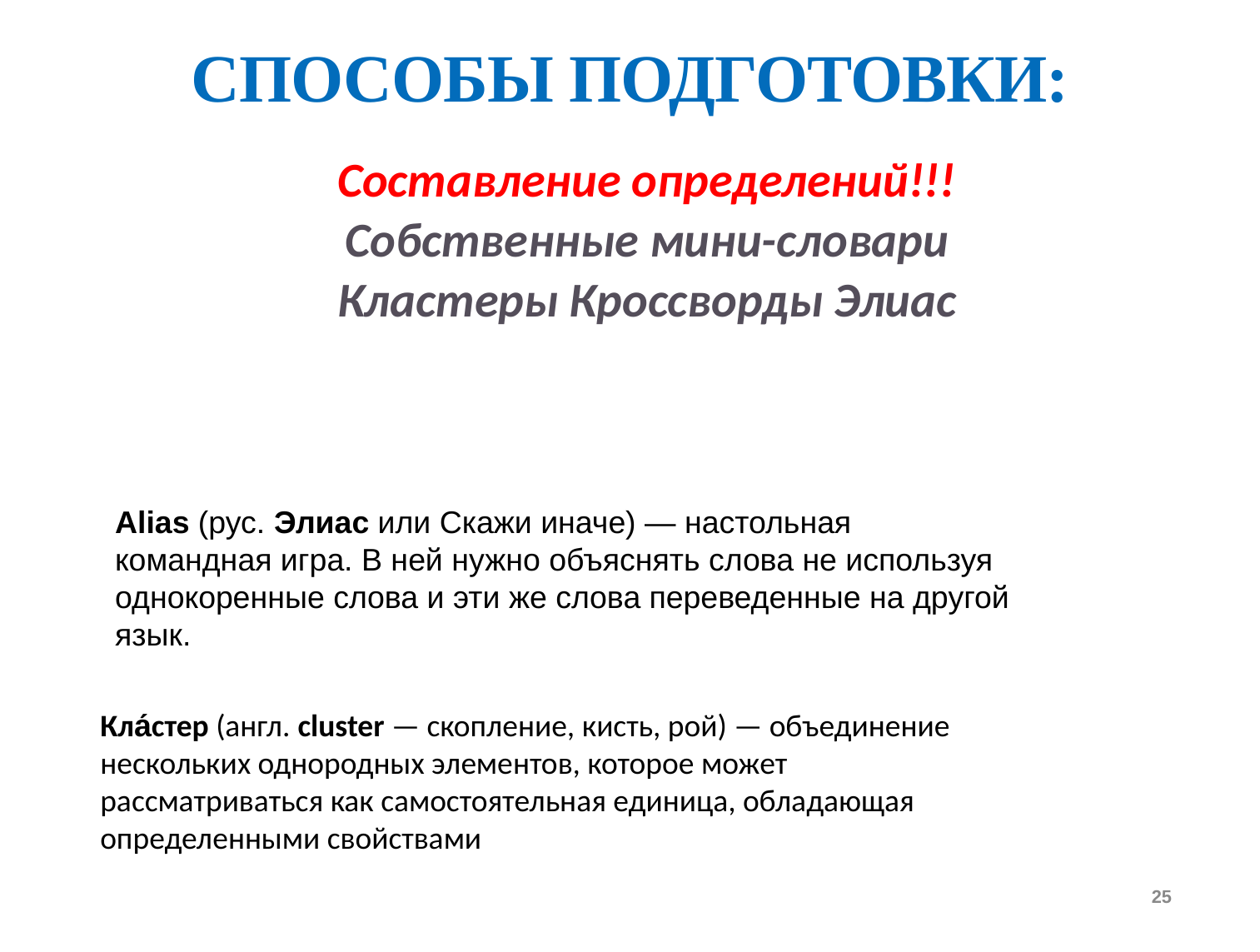

СПОСОБЫ ПОДГОТОВКИ:
Составление определений!!! Собственные мини-словари Кластеры Кроссворды Элиас
Alias (рус. Элиас или Скажи иначе) — настольная командная игра. В ней нужно объяснять слова не используя однокоренные слова и эти же слова переведенные на другой язык.
Кла́стер (англ. cluster — скопление, кисть, рой) — объединение нескольких однородных элементов, которое может рассматриваться как самостоятельная единица, обладающая определенными свойствами
25